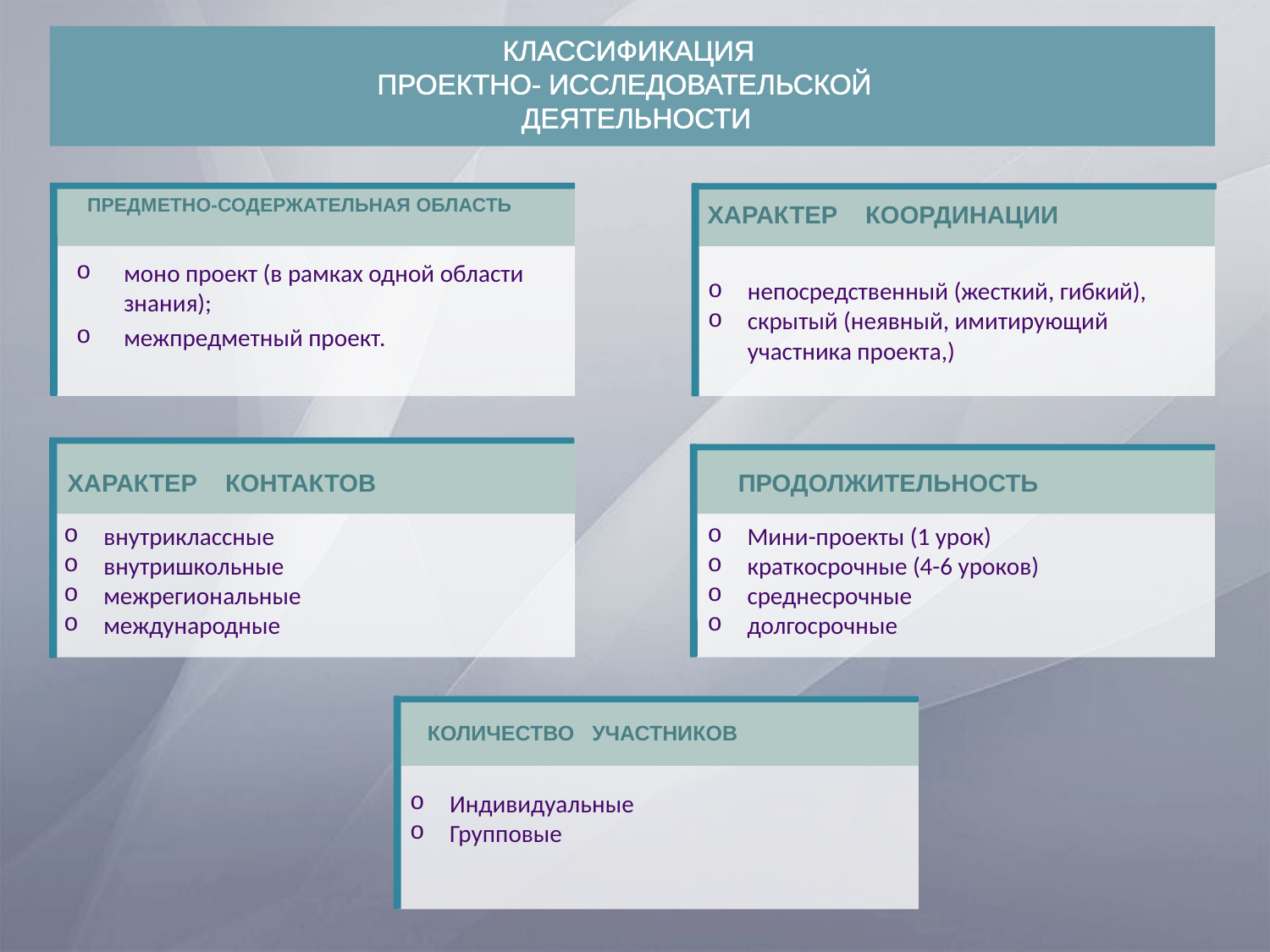

КЛАССИФИКАЦИЯ
 ПРОЕКТНО- ИССЛЕДОВАТЕЛЬСКОЙ
 ДЕЯТЕЛЬНОСТИ

ПРЕДМЕТНО-СОДЕРЖАТЕЛЬНАЯ ОБЛАСТЬ
ХАРАКТЕР    КООРДИНАЦИИ

непосредственный (жесткий, гибкий),
скрытый (неявный, имитирующий участника проекта,)
моно проект (в рамках одной области знания);
межпредметный проект.

внутриклассные
внутришкольные
межрегиональные
международные

Мини-проекты (1 урок)
краткосрочные (4-6 уроков)
среднесрочные
долгосрочные

ХАРАКТЕР    КОНТАКТОВ
ПРОДОЛЖИТЕЛЬНОСТЬ

Индивидуальные
Групповые

КОЛИЧЕСТВО   УЧАСТНИКОВ